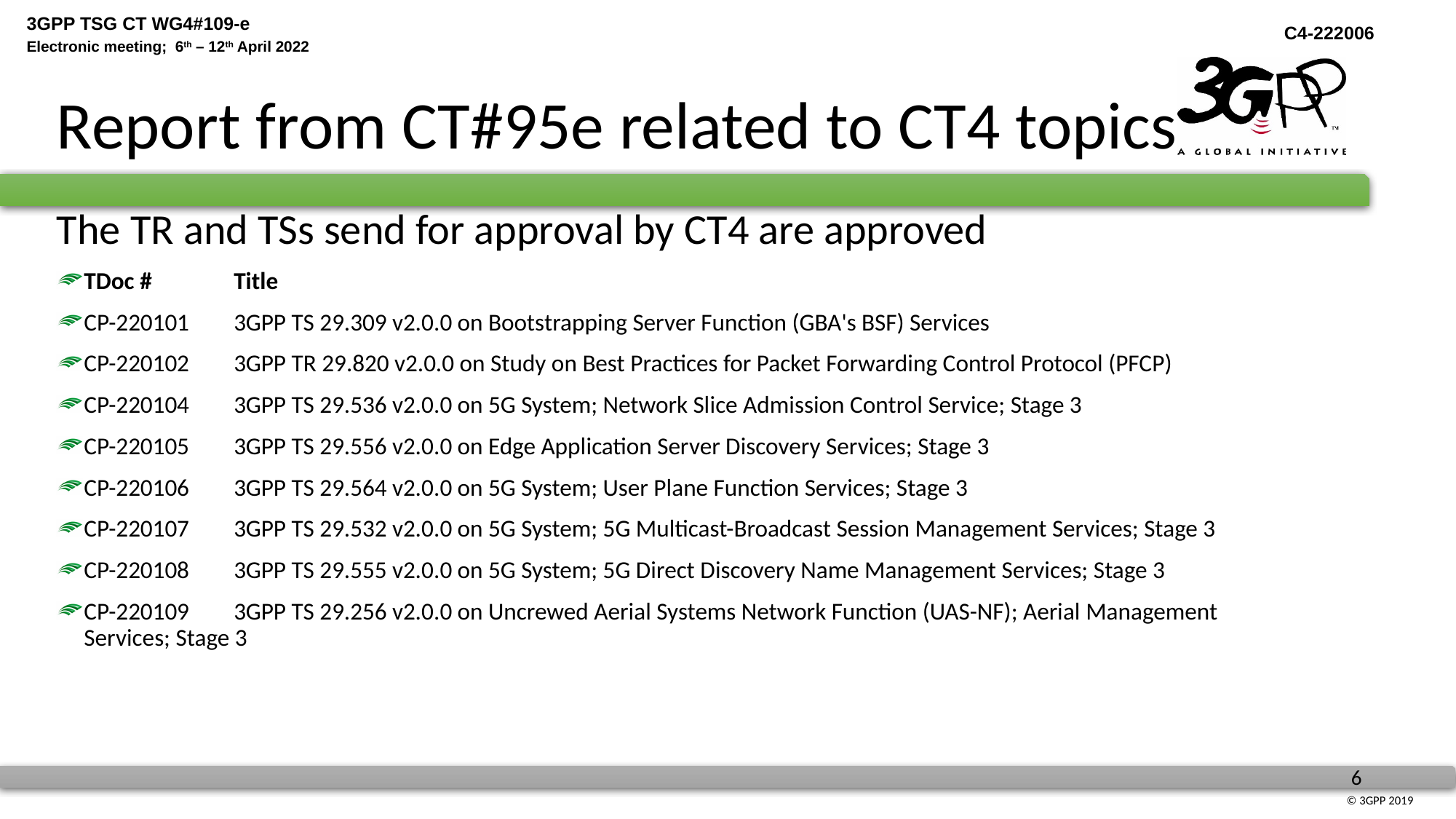

# Report from CT#95e related to CT4 topics
The TR and TSs send for approval by CT4 are approved
TDoc #	Title
CP-220101	3GPP TS 29.309 v2.0.0 on Bootstrapping Server Function (GBA's BSF) Services
CP-220102	3GPP TR 29.820 v2.0.0 on Study on Best Practices for Packet Forwarding Control Protocol (PFCP)
CP-220104	3GPP TS 29.536 v2.0.0 on 5G System; Network Slice Admission Control Service; Stage 3
CP-220105	3GPP TS 29.556 v2.0.0 on Edge Application Server Discovery Services; Stage 3
CP-220106	3GPP TS 29.564 v2.0.0 on 5G System; User Plane Function Services; Stage 3
CP-220107	3GPP TS 29.532 v2.0.0 on 5G System; 5G Multicast-Broadcast Session Management Services; Stage 3
CP-220108	3GPP TS 29.555 v2.0.0 on 5G System; 5G Direct Discovery Name Management Services; Stage 3
CP-220109	3GPP TS 29.256 v2.0.0 on Uncrewed Aerial Systems Network Function (UAS-NF); Aerial Management Services; Stage 3